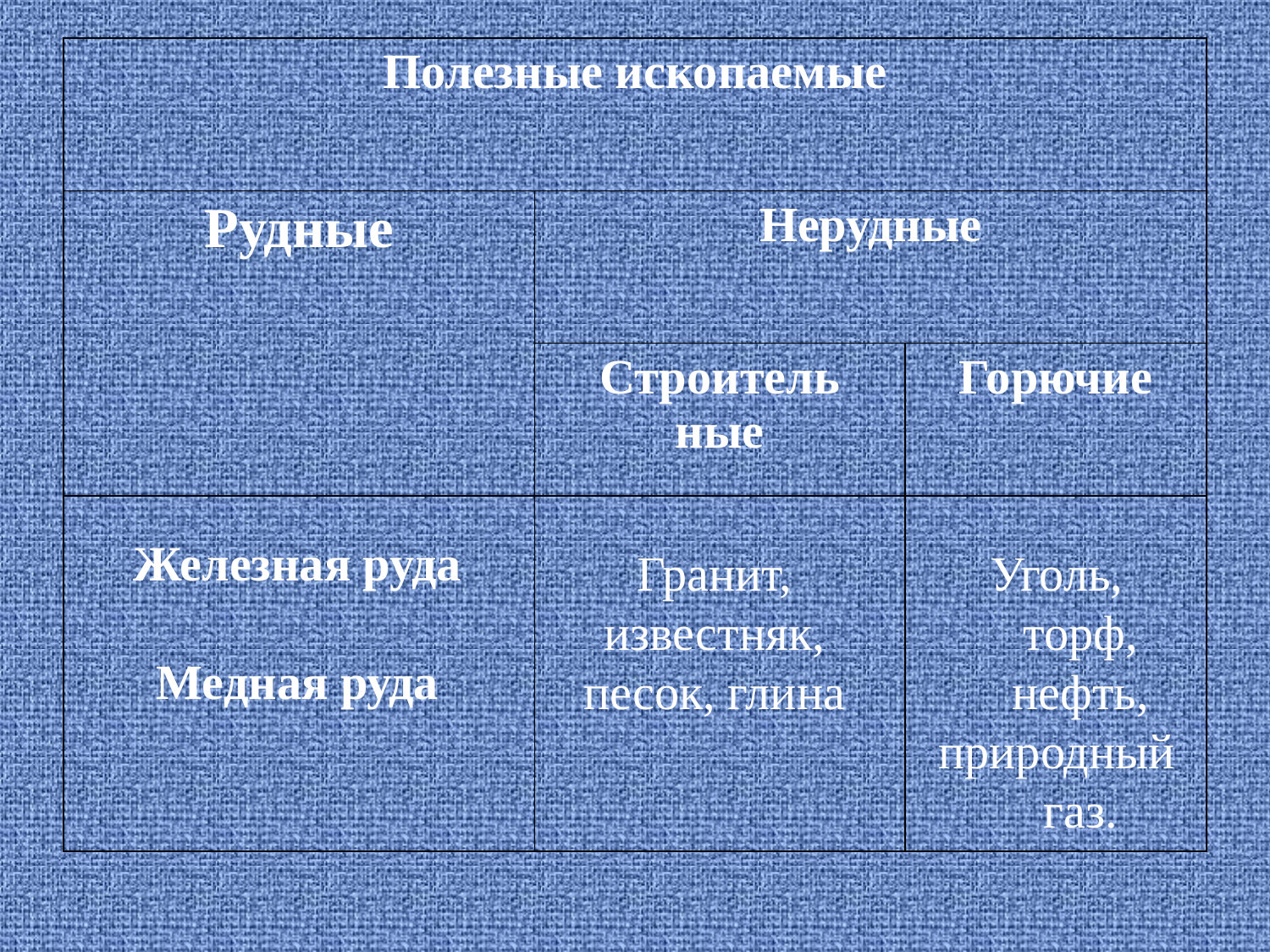

| Полезные ископаемые |  |  |
| --- | --- | --- |
| Рудные | Нерудные |  |
|  | Строитель ные | Горючие |
|  |  |  |
Железная руда

Медная руда
Гранит,
известняк,
песок, глина
Уголь, торф, нефть,
природный газ.